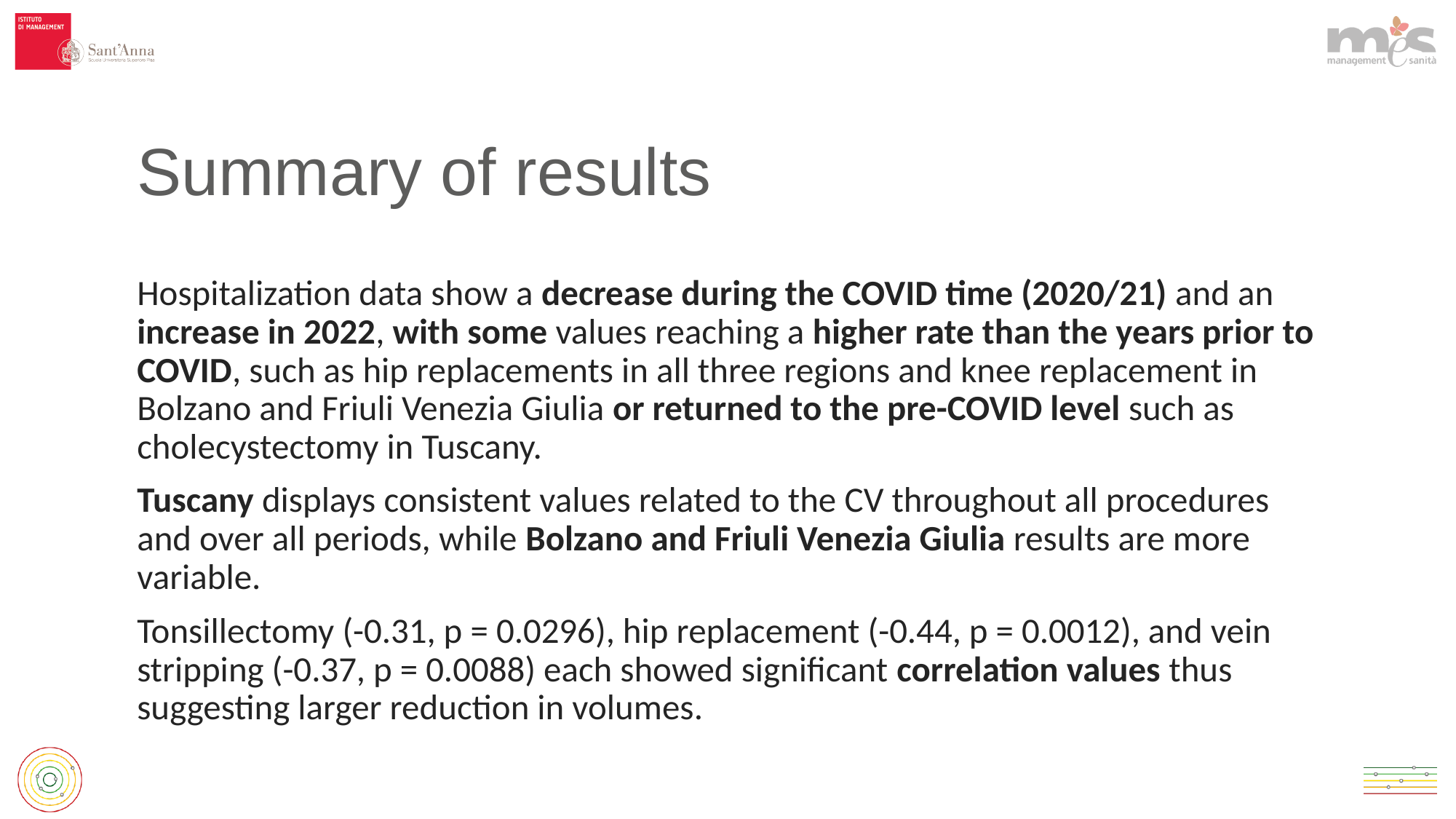

# Summary of results
Hospitalization data show a decrease during the COVID time (2020/21) and an increase in 2022, with some values reaching a higher rate than the years prior to COVID, such as hip replacements in all three regions and knee replacement in Bolzano and Friuli Venezia Giulia or returned to the pre-COVID level such as cholecystectomy in Tuscany.
Tuscany displays consistent values related to the CV throughout all procedures and over all periods, while Bolzano and Friuli Venezia Giulia results are more variable.
Tonsillectomy (-0.31, p = 0.0296), hip replacement (-0.44, p = 0.0012), and vein stripping (-0.37, p = 0.0088) each showed significant correlation values thus suggesting larger reduction in volumes.